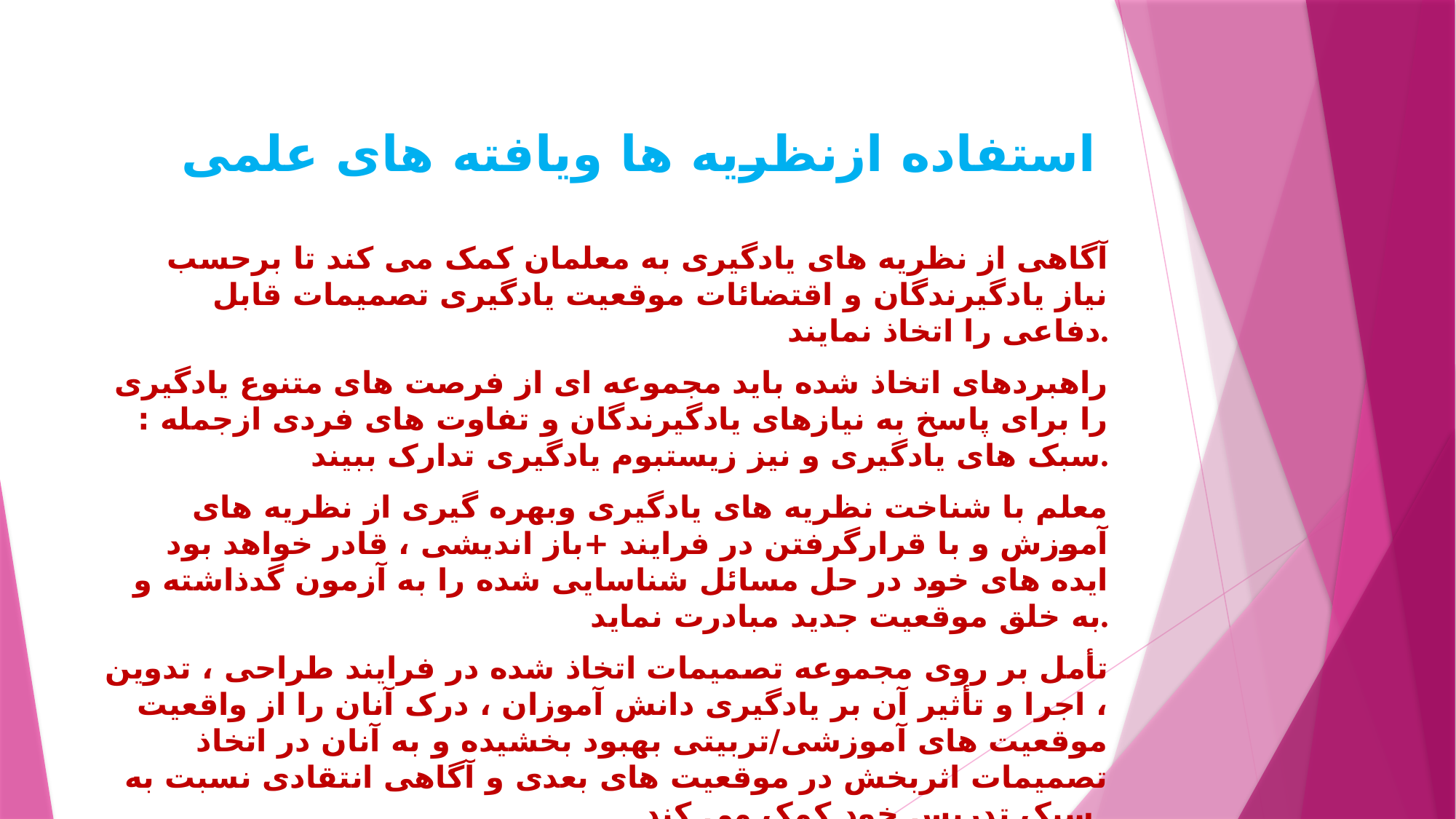

# استفاده ازنظریه ها ویافته های علمی
آگاهی از نظریه های یادگیری به معلمان کمک می کند تا برحسب نیاز یادگیرندگان و اقتضائات موقعیت یادگیری تصمیمات قابل دفاعی را اتخاذ نمایند.
راهبردهای اتخاذ شده باید مجموعه ای از فرصت های متنوع یادگیری را برای پاسخ به نیازهای یادگیرندگان و تفاوت های فردی ازجمله : سبک های یادگیری و نیز زیستبوم یادگیری تدارک ببیند.
معلم با شناخت نظریه های یادگیری وبهره گیری از نظریه های آموزش و با قرارگرفتن در فرایند +باز اندیشی ، قادر خواهد بود ایده های خود در حل مسائل شناسایی شده را به آزمون گدذاشته و به خلق موقعیت جدید مبادرت نماید.
تأمل بر روی مجموعه تصمیمات اتخاذ شده در فرایند طراحی ، تدوین ، اجرا و تأثیر آن بر یادگیری دانش آموزان ، درک آنان را از واقعیت موقعیت های آموزشی/تربیتی بهبود بخشیده و به آنان در اتخاذ تصمیمات اثربخش در موقعیت های بعدی و آگاهی انتقادی نسبت به سبک تدریس خود کمک می کند.